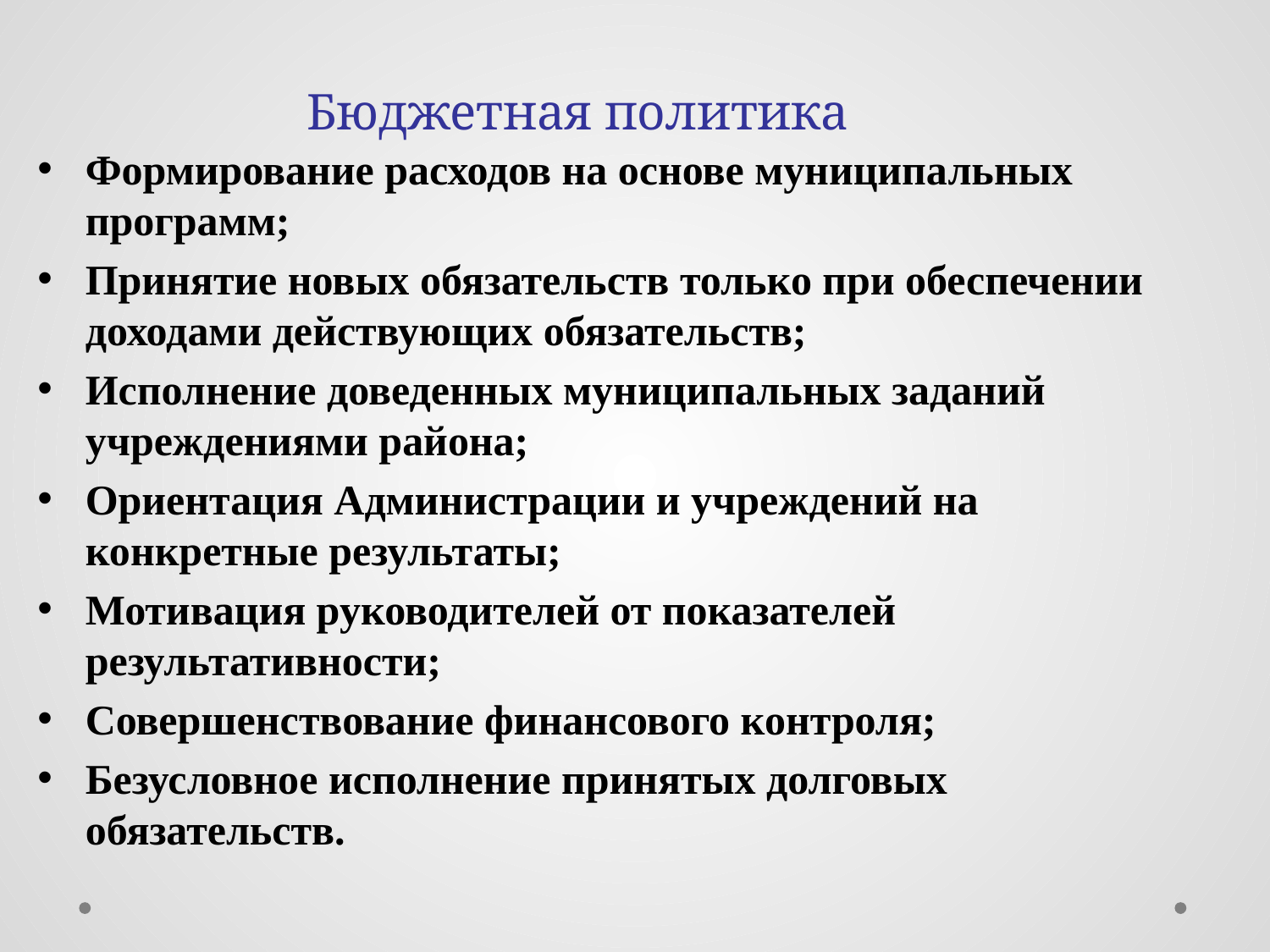

# Бюджетная политика
Формирование расходов на основе муниципальных программ;
Принятие новых обязательств только при обеспечении доходами действующих обязательств;
Исполнение доведенных муниципальных заданий учреждениями района;
Ориентация Администрации и учреждений на конкретные результаты;
Мотивация руководителей от показателей результативности;
Совершенствование финансового контроля;
Безусловное исполнение принятых долговых обязательств.